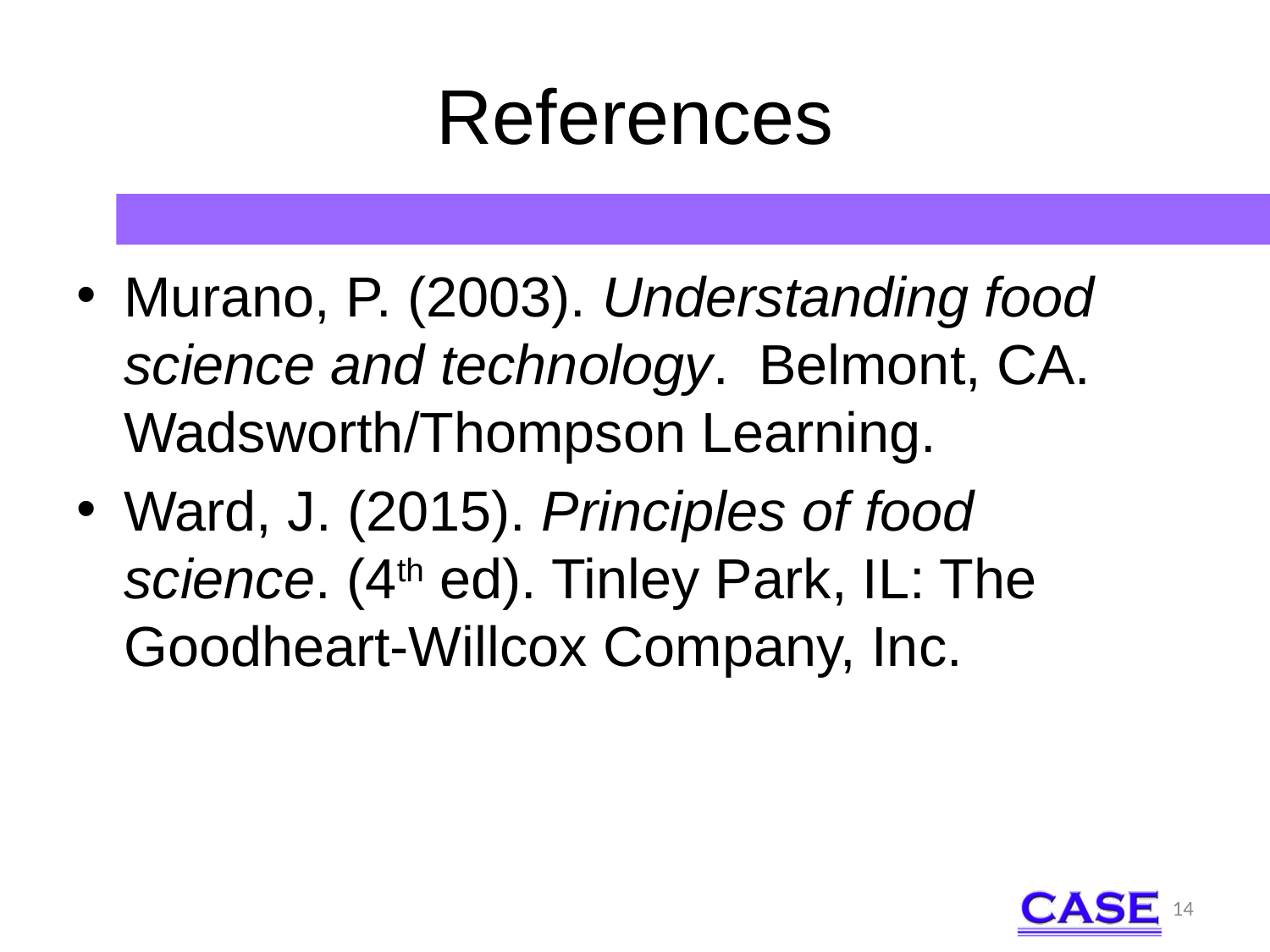

# References
Murano, P. (2003). Understanding food 	science and technology. 	Belmont, CA. 	Wadsworth/Thompson Learning.
Ward, J. (2015). Principles of food 	science. (4th ed). Tinley Park, IL: The 	Goodheart-Willcox Company, Inc.
14